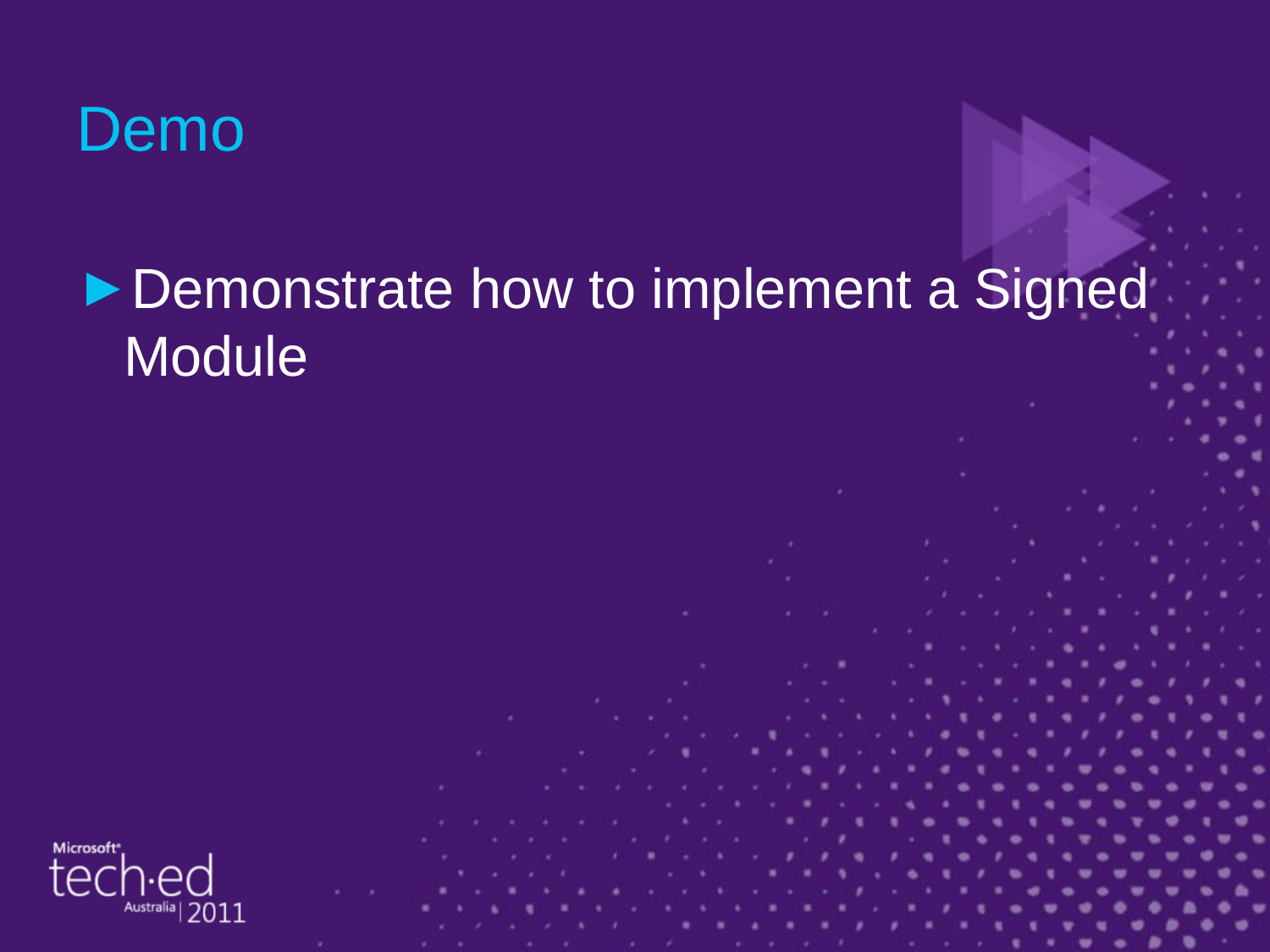

# Demo
Demonstrate how to implement a Signed Module